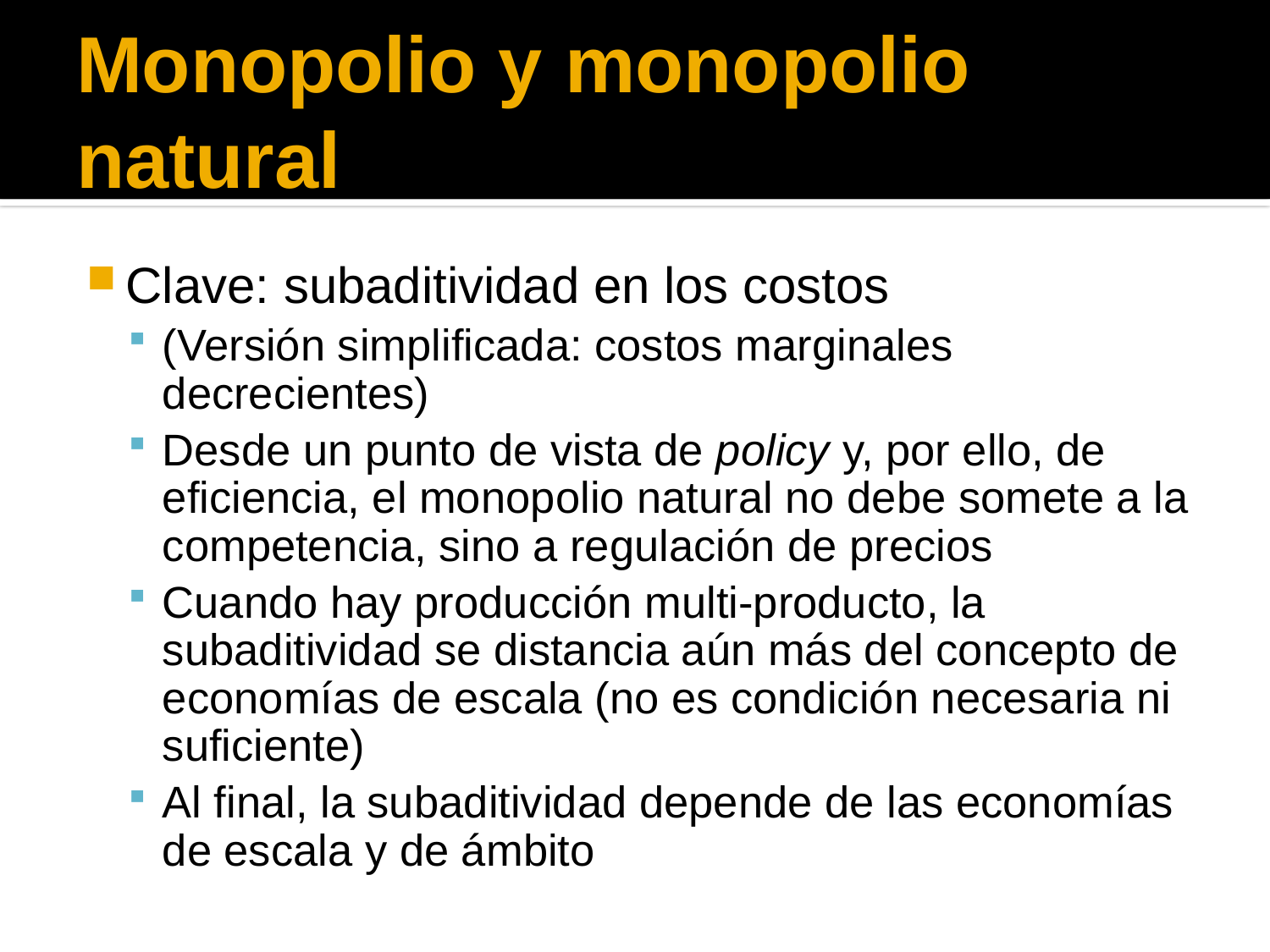

# Monopolio y monopolio natural
Clave: subaditividad en los costos
(Versión simplificada: costos marginales decrecientes)
Desde un punto de vista de policy y, por ello, de eficiencia, el monopolio natural no debe somete a la competencia, sino a regulación de precios
Cuando hay producción multi-producto, la subaditividad se distancia aún más del concepto de economías de escala (no es condición necesaria ni suficiente)
Al final, la subaditividad depende de las economías de escala y de ámbito